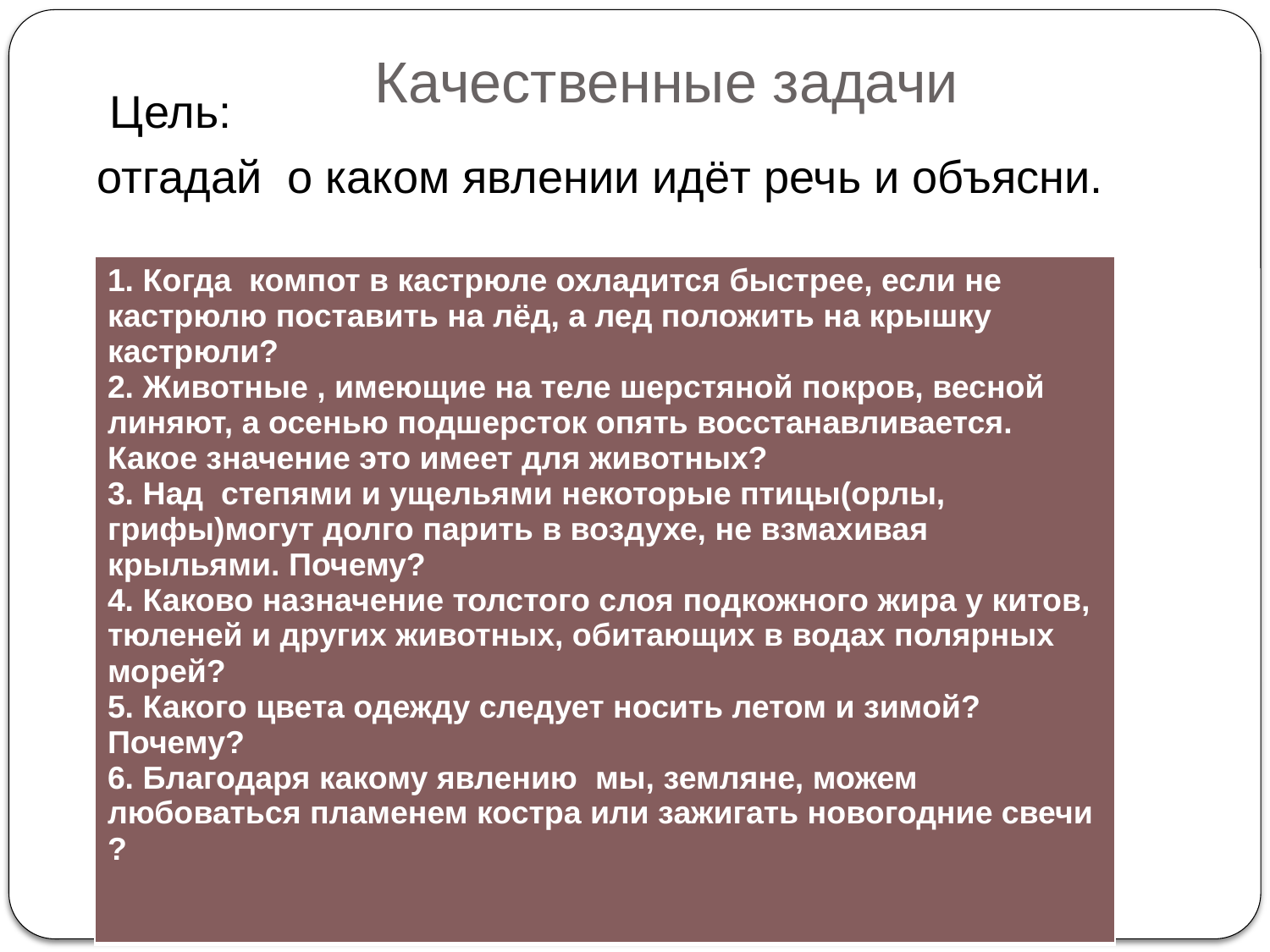

# Качественные задачи
 Цель:
отгадай  о каком явлении идёт речь и объясни.

Тульчинский М.Е.
Качественные задачи по физике
| 1. Когда компот в кастрюле охладится быстрее, если не кастрюлю поставить на лёд, а лед положить на крышку кастрюли? 2. Животные , имеющие на теле шерстяной покров, весной линяют, а осенью подшерсток опять восстанавливается. Какое значение это имеет для животных? 3. Над степями и ущельями некоторые птицы(орлы, грифы)могут долго парить в воздухе, не взмахивая крыльями. Почему? 4. Каково назначение толстого слоя подкожного жира у китов, тюленей и других животных, обитающих в водах полярных морей? 5. Какого цвета одежду следует носить летом и зимой? Почему? 6. Благодаря какому явлению мы, земляне, можем любоваться пламенем костра или зажигать новогодние свечи ? |
| --- |